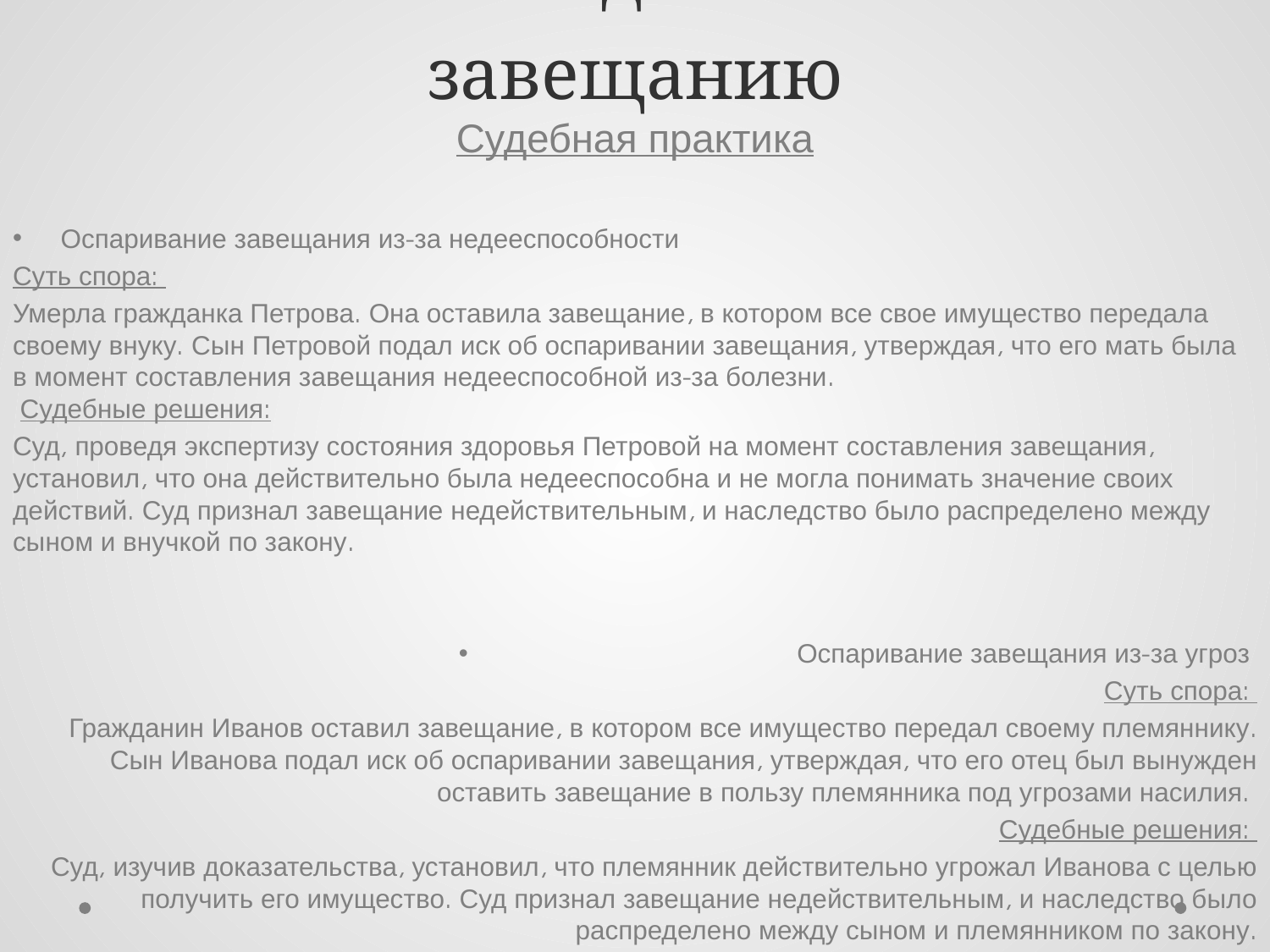

# 67.  Наследование по завещанию
Судебная практика

Оспаривание завещания из-за недееспособности
Суть спора:
Умерла гражданка Петрова. Она оставила завещание, в котором все свое имущество передала своему внуку. Сын Петровой подал иск об оспаривании завещания, утверждая, что его мать была в момент составления завещания недееспособной из-за болезни.
 Судебные решения:
Суд, проведя экспертизу состояния здоровья Петровой на момент составления завещания, установил, что она действительно была недееспособна и не могла понимать значение своих действий. Суд признал завещание недействительным, и наследство было распределено между сыном и внучкой по закону.

Оспаривание завещания из-за угроз
Суть спора:
Гражданин Иванов оставил завещание, в котором все имущество передал своему племяннику. Сын Иванова подал иск об оспаривании завещания, утверждая, что его отец был вынужден оставить завещание в пользу племянника под угрозами насилия.
Судебные решения:
Суд, изучив доказательства, установил, что племянник действительно угрожал Иванова с целью получить его имущество. Суд признал завещание недействительным, и наследство было распределено между сыном и племянником по закону.